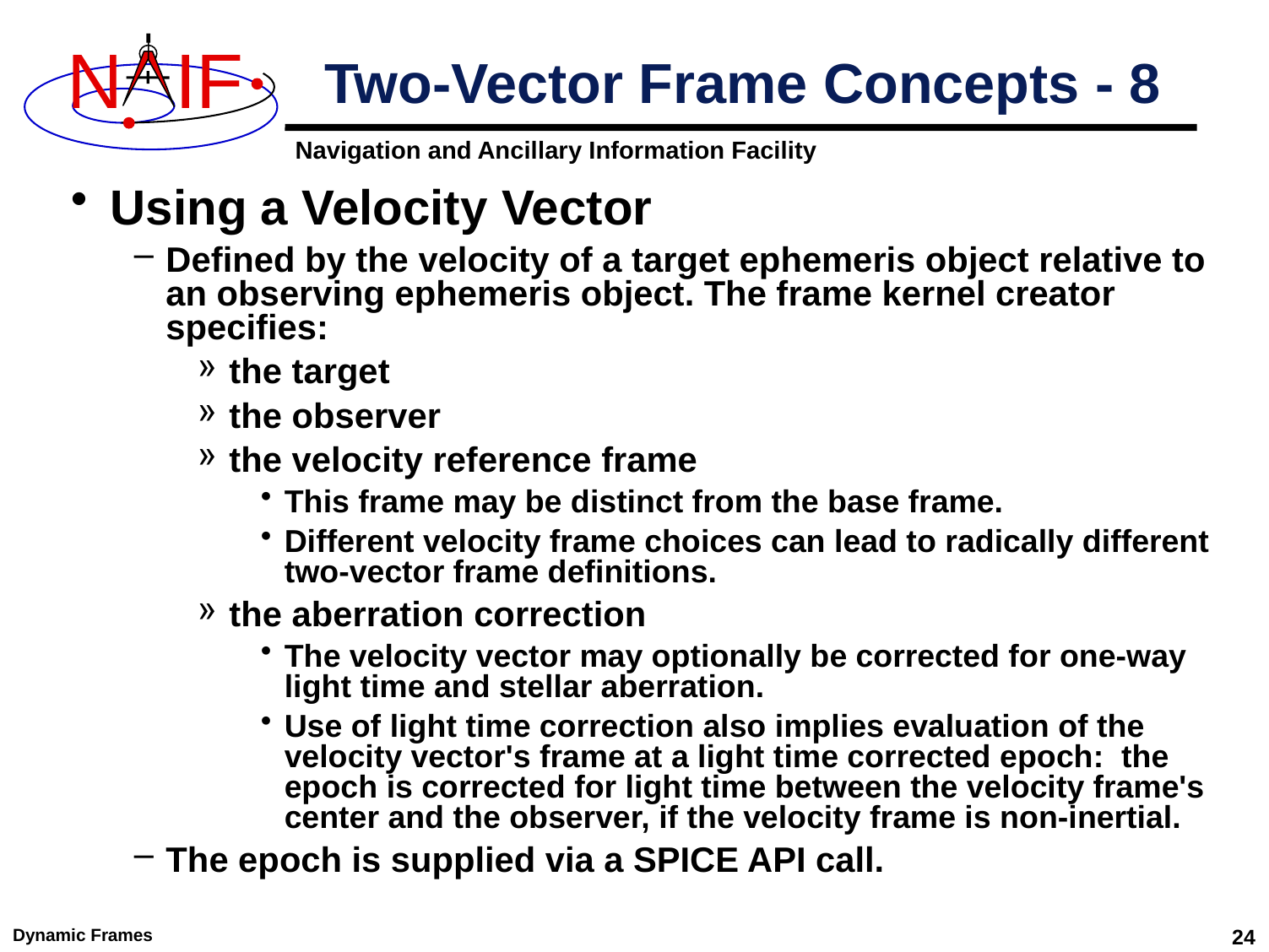

# Two-Vector Frame Concepts - 8
Using a Velocity Vector
Defined by the velocity of a target ephemeris object relative to an observing ephemeris object. The frame kernel creator specifies:
the target
the observer
the velocity reference frame
This frame may be distinct from the base frame.
Different velocity frame choices can lead to radically different two-vector frame definitions.
the aberration correction
The velocity vector may optionally be corrected for one-way light time and stellar aberration.
Use of light time correction also implies evaluation of the velocity vector's frame at a light time corrected epoch:  the epoch is corrected for light time between the velocity frame's center and the observer, if the velocity frame is non-inertial.
The epoch is supplied via a SPICE API call.
Dynamic Frames
24